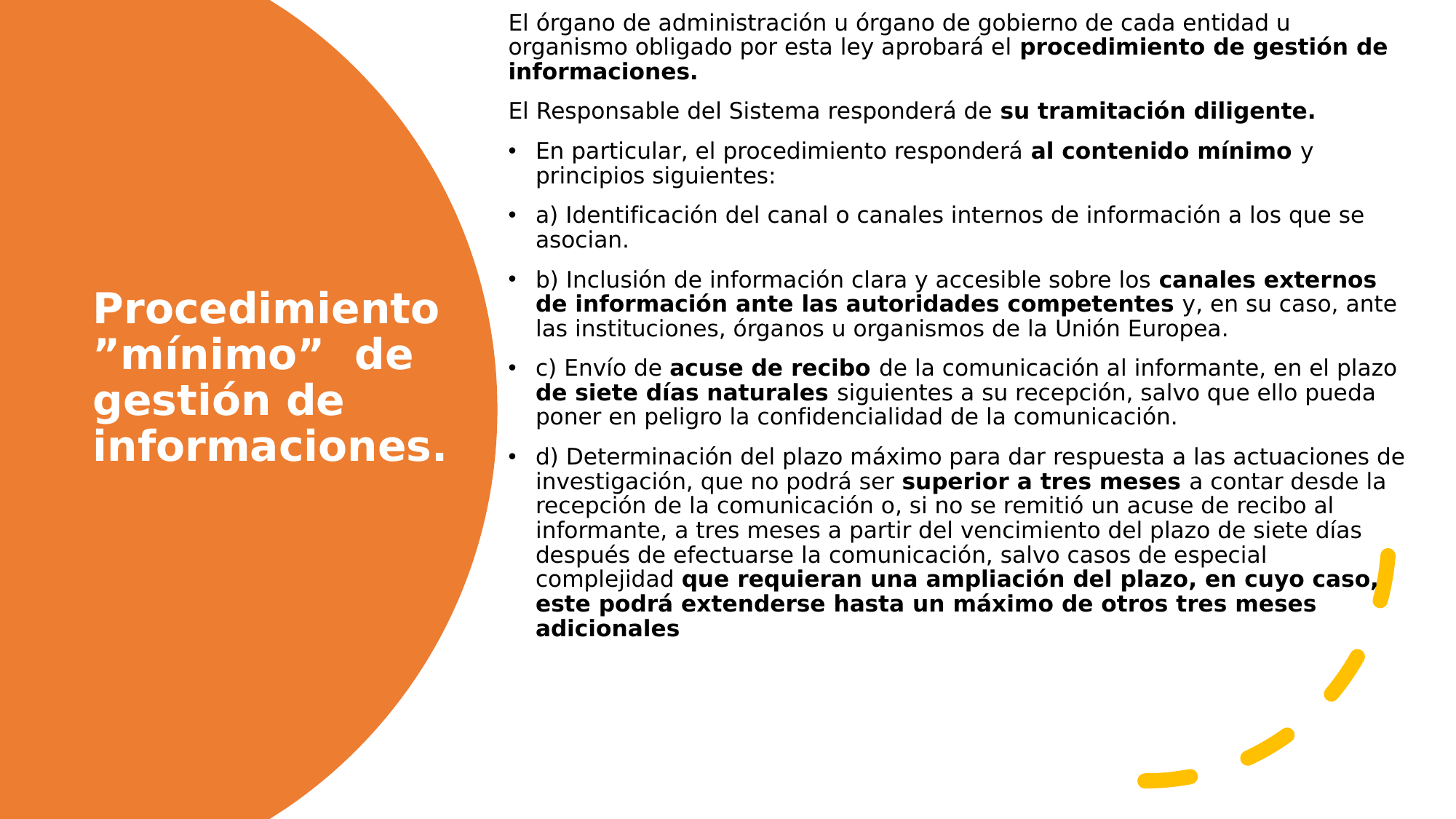

El órgano de administración u órgano de gobierno de cada entidad u organismo obligado por esta ley aprobará el procedimiento de gestión de informaciones.
El Responsable del Sistema responderá de su tramitación diligente.
En particular, el procedimiento responderá al contenido mínimo y principios siguientes:
a) Identificación del canal o canales internos de información a los que se asocian.
b) Inclusión de información clara y accesible sobre los canales externos de información ante las autoridades competentes y, en su caso, ante las instituciones, órganos u organismos de la Unión Europea.
c) Envío de acuse de recibo de la comunicación al informante, en el plazo de siete días naturales siguientes a su recepción, salvo que ello pueda poner en peligro la confidencialidad de la comunicación.
d) Determinación del plazo máximo para dar respuesta a las actuaciones de investigación, que no podrá ser superior a tres meses a contar desde la recepción de la comunicación o, si no se remitió un acuse de recibo al informante, a tres meses a partir del vencimiento del plazo de siete días después de efectuarse la comunicación, salvo casos de especial complejidad que requieran una ampliación del plazo, en cuyo caso, este podrá extenderse hasta un máximo de otros tres meses adicionales
# Procedimiento”mínimo”  de gestión de informaciones.